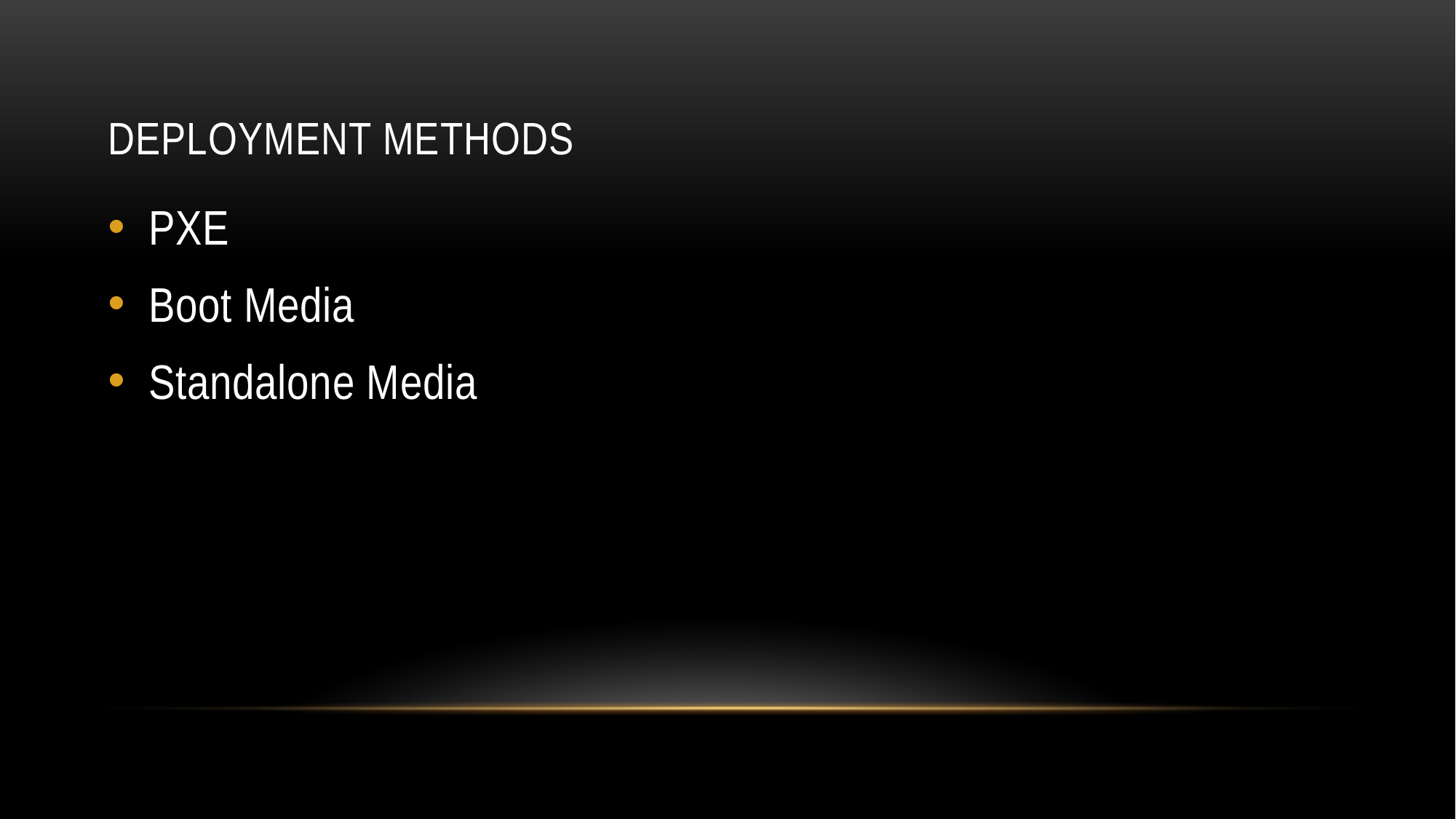

# Deployment Methods
PXE
Boot Media
Standalone Media